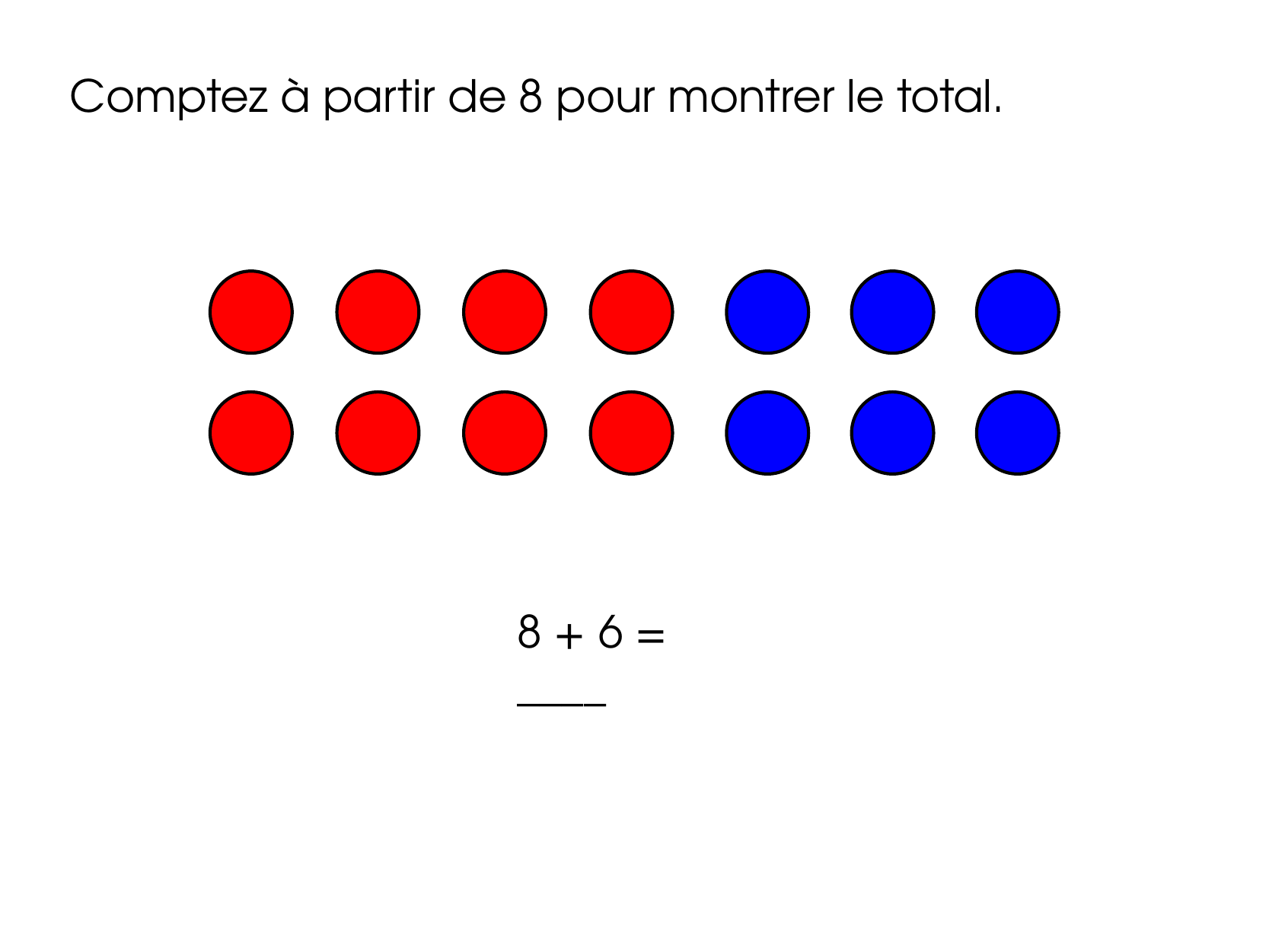

Comptez à partir de 8 pour montrer le total.

8 + 6 = ____